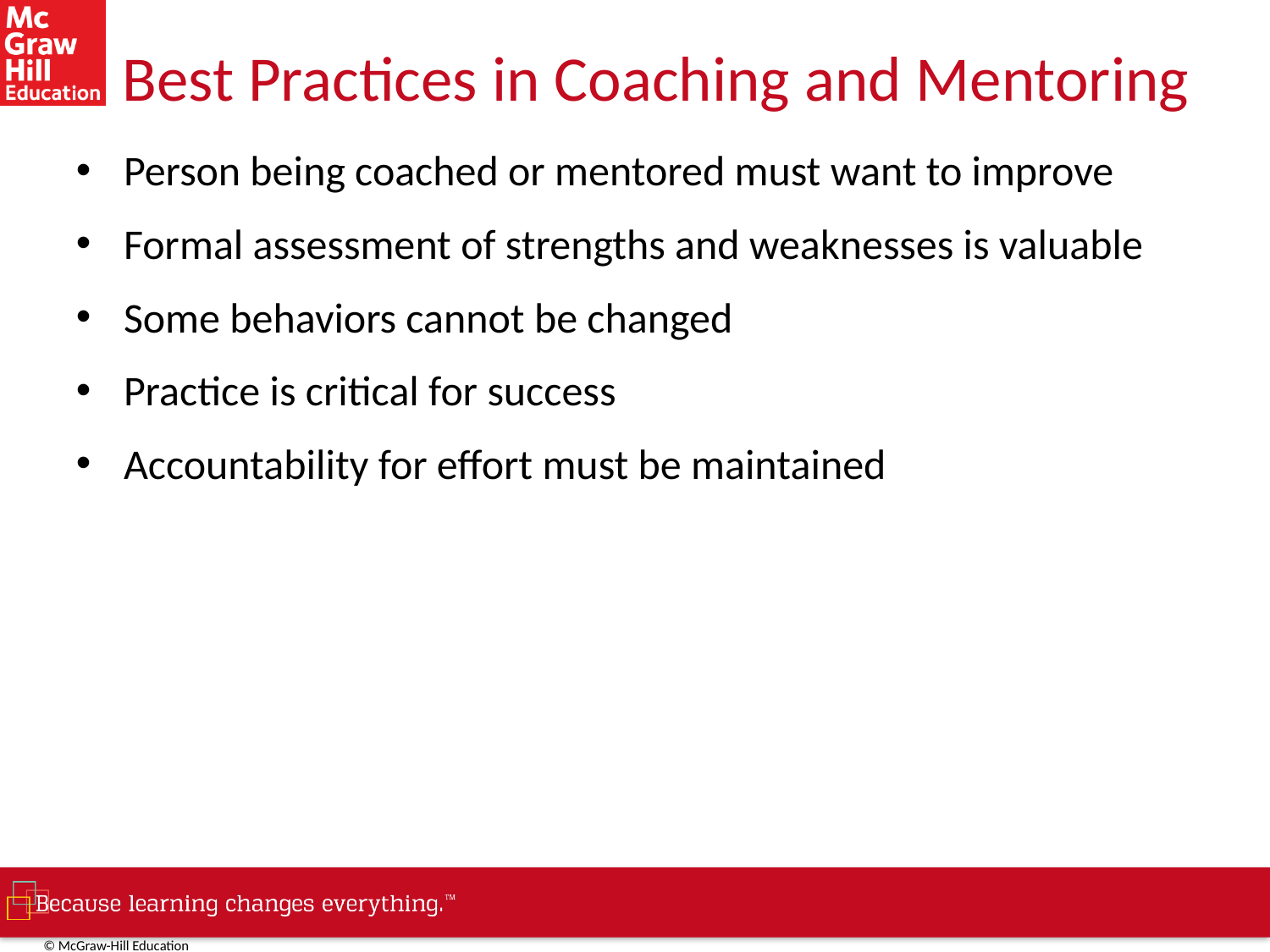

# Best Practices in Coaching and Mentoring
Person being coached or mentored must want to improve
Formal assessment of strengths and weaknesses is valuable
Some behaviors cannot be changed
Practice is critical for success
Accountability for effort must be maintained